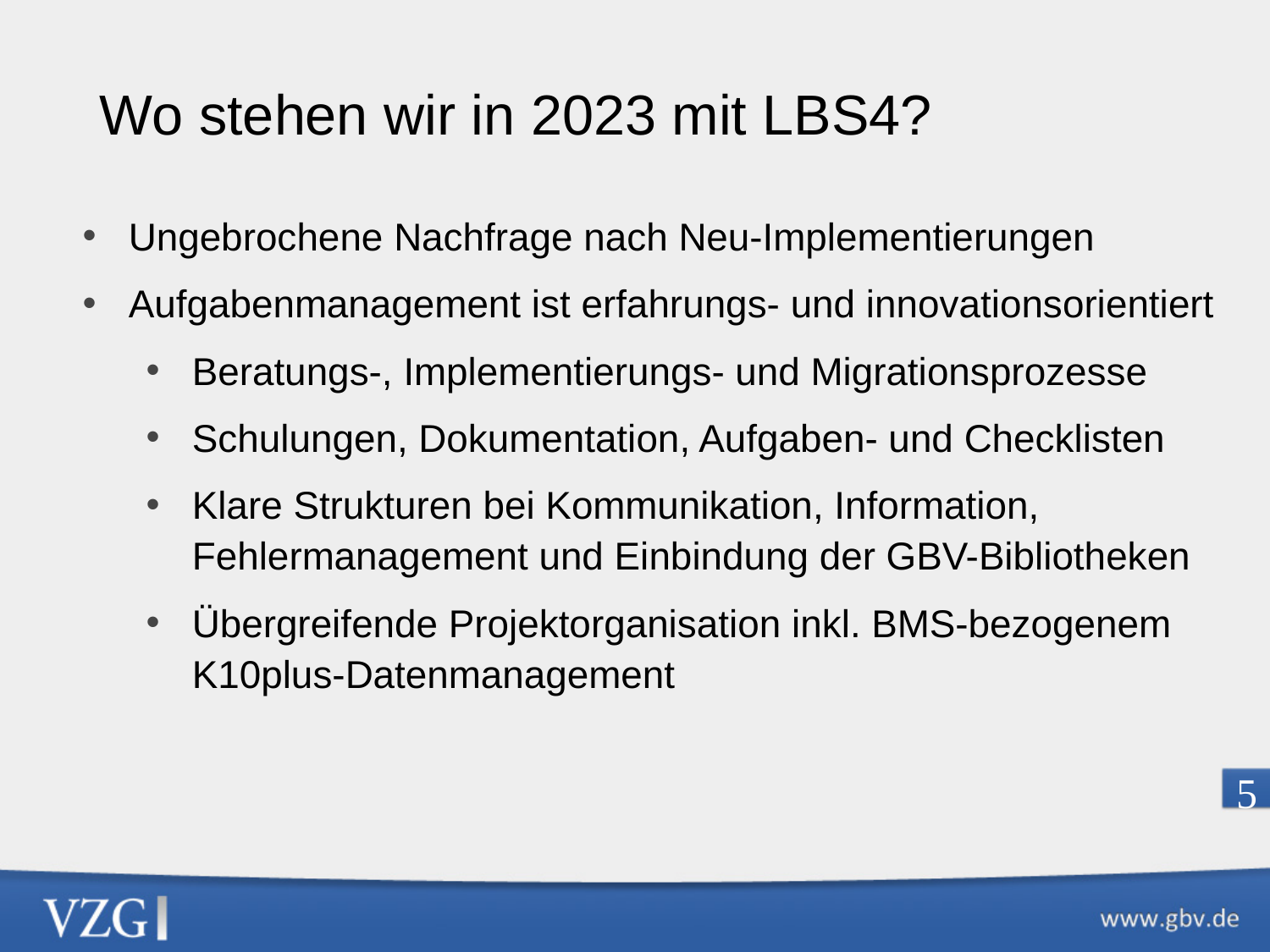

Wo stehen wir in 2023 mit LBS4?

Ungebrochene Nachfrage nach Neu-Implementierungen
Aufgabenmanagement ist erfahrungs- und innovationsorientiert
Beratungs-, Implementierungs- und Migrationsprozesse
Schulungen, Dokumentation, Aufgaben- und Checklisten
Klare Strukturen bei Kommunikation, Information, Fehlermanagement und Einbindung der GBV-Bibliotheken
Übergreifende Projektorganisation inkl. BMS-bezogenem K10plus-Datenmanagement

5